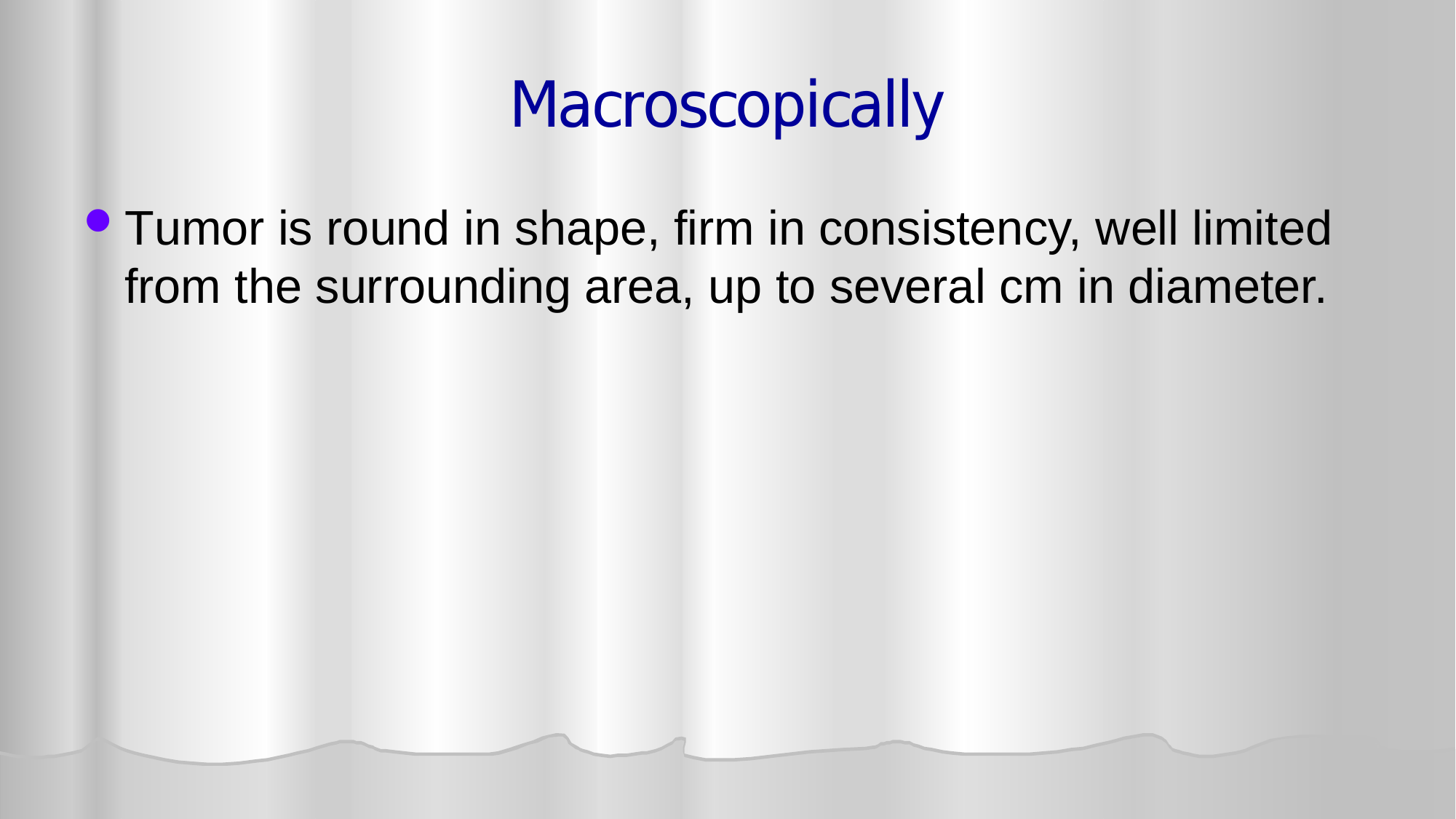

# Macroscopically
Tumor is round in shape, firm in consistency, well limited from the surrounding area, up to several cm in diameter.